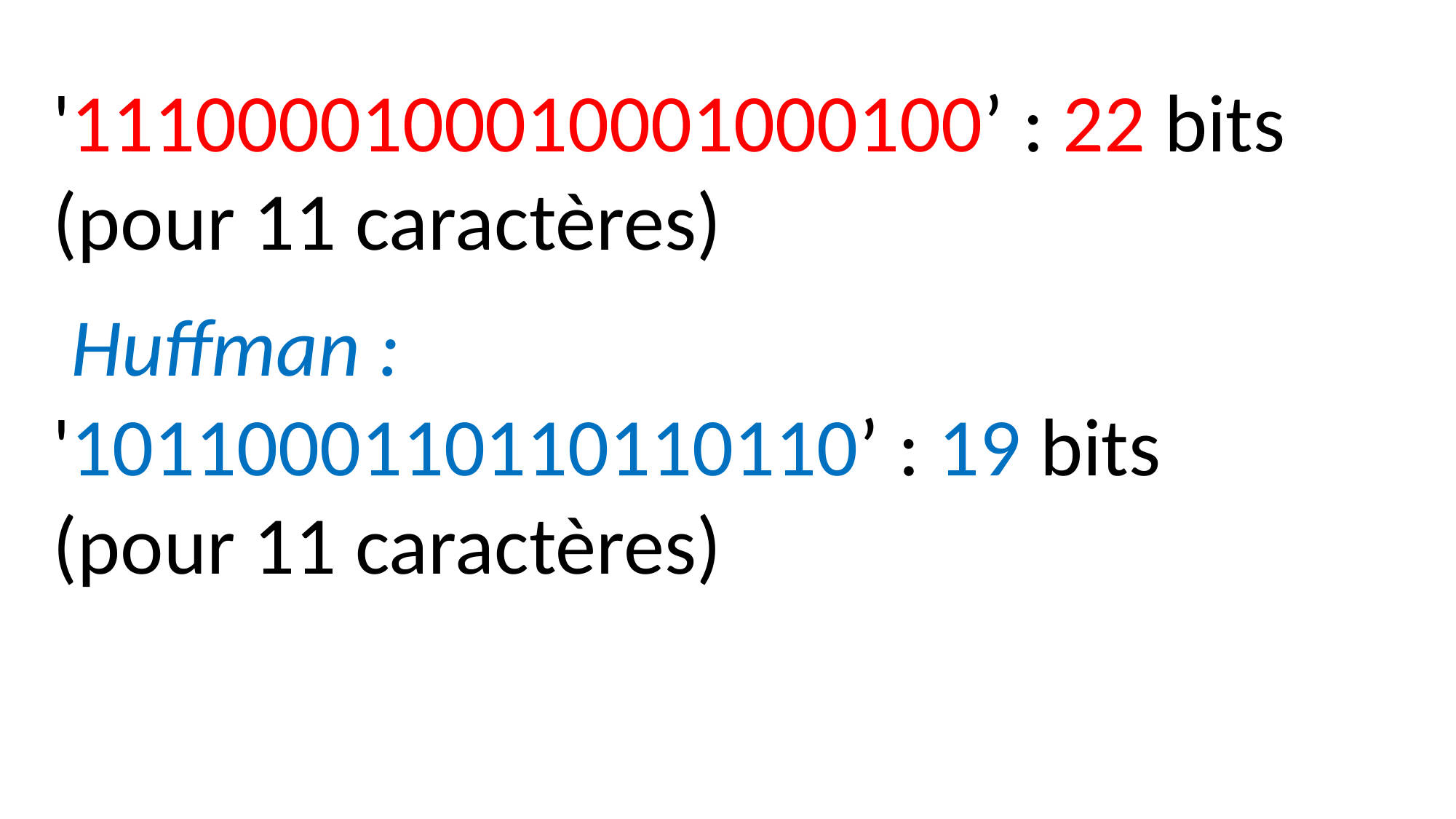

'1110000100010001000100’ : 22 bits (pour 11 caractères)
Huffman :
'1011000110110110110’ : 19 bits (pour 11 caractères)